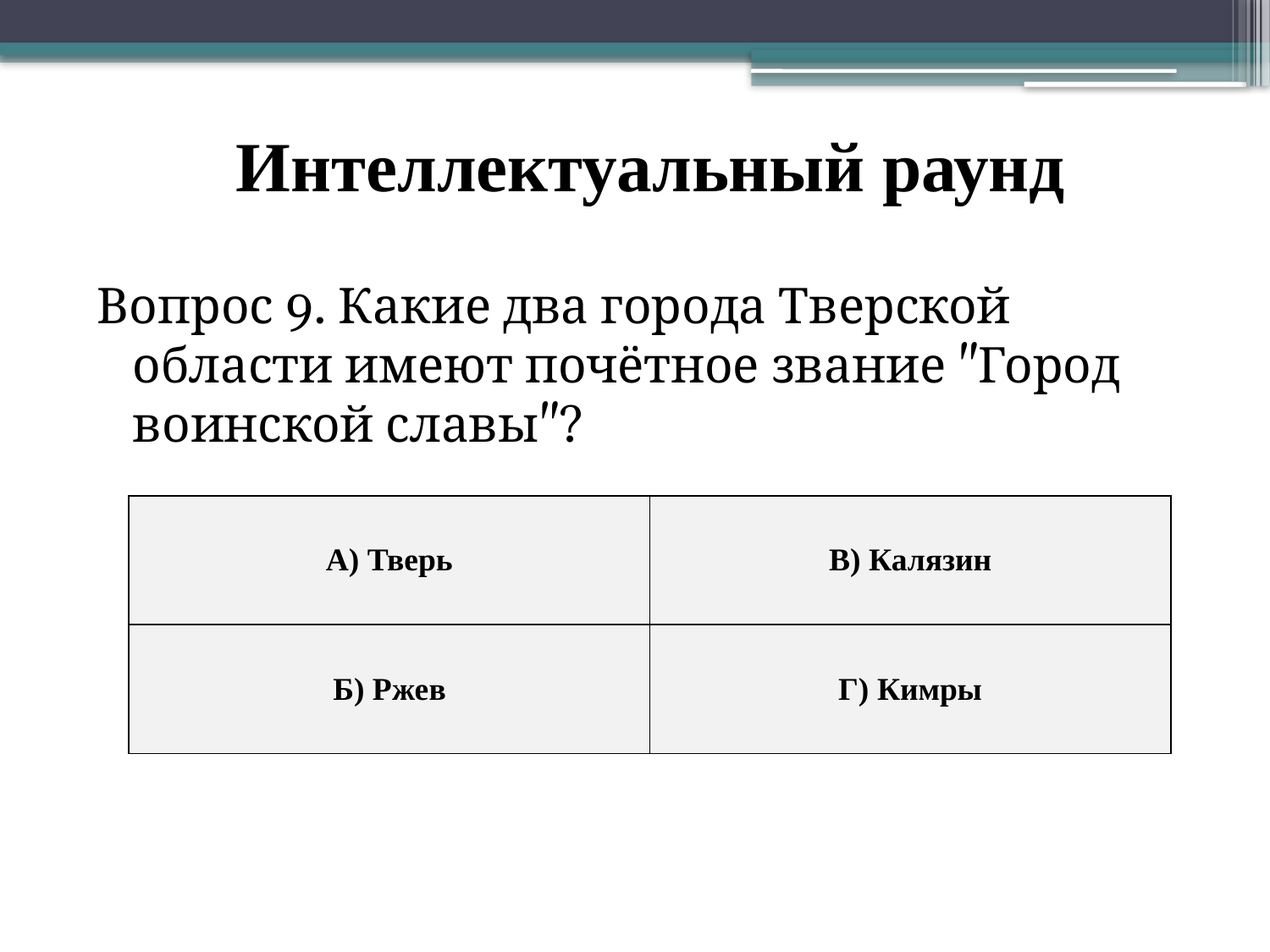

# Интеллектуальный раунд
Вопрос 9. Какие два города Тверской области имеют почётное звание "Город воинской славы"?
| А) Тверь | В) Калязин |
| --- | --- |
| Б) Ржев | Г) Кимры |